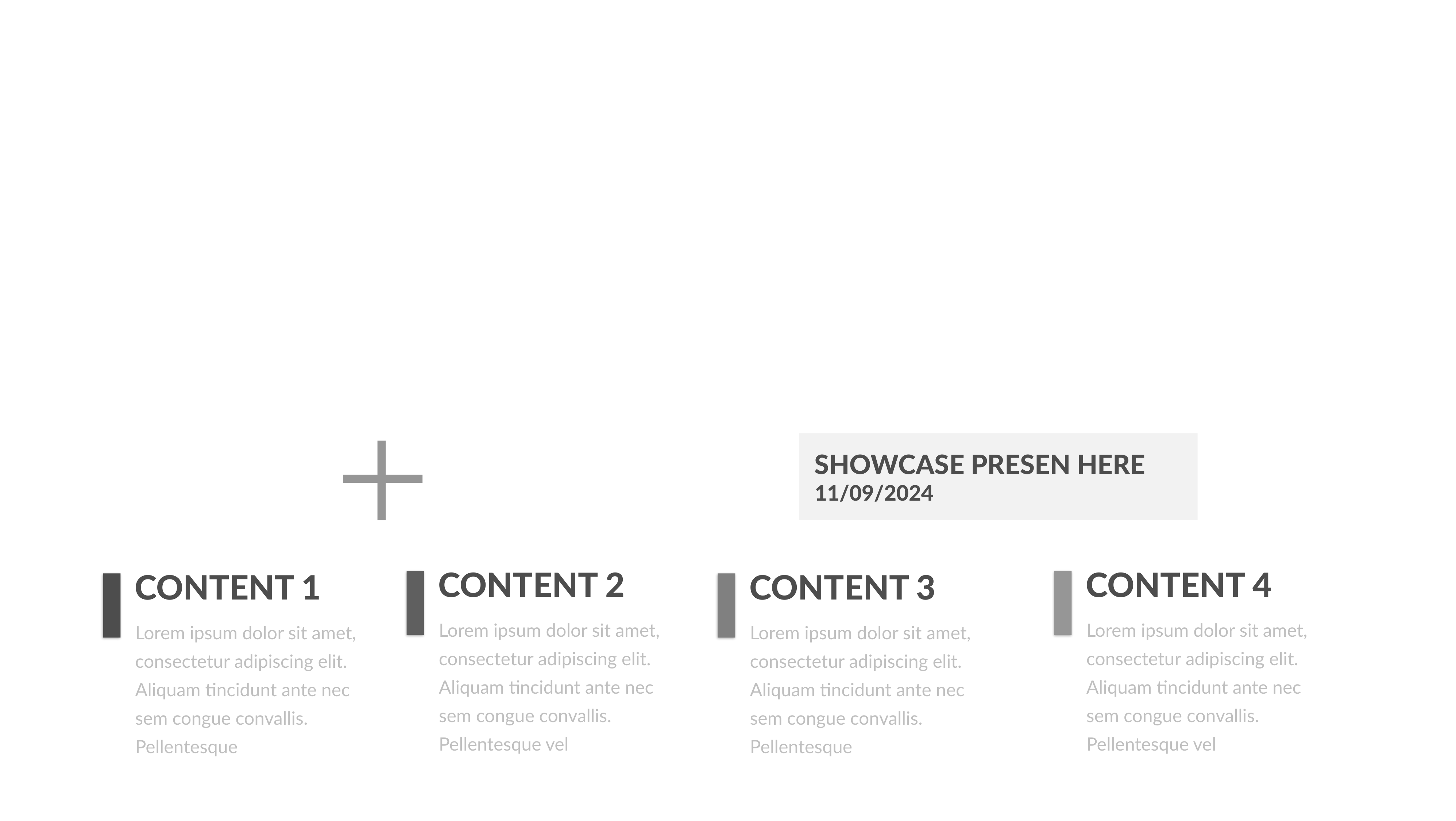

SHOWCASE PRESEN HERE
11/09/2024
CONTENT 2
Lorem ipsum dolor sit amet, consectetur adipiscing elit. Aliquam tincidunt ante nec sem congue convallis. Pellentesque vel

CONTENT 4
Lorem ipsum dolor sit amet, consectetur adipiscing elit. Aliquam tincidunt ante nec sem congue convallis. Pellentesque vel

CONTENT 1
Lorem ipsum dolor sit amet, consectetur adipiscing elit. Aliquam tincidunt ante nec sem congue convallis. Pellentesque

CONTENT 3
Lorem ipsum dolor sit amet, consectetur adipiscing elit. Aliquam tincidunt ante nec sem congue convallis. Pellentesque